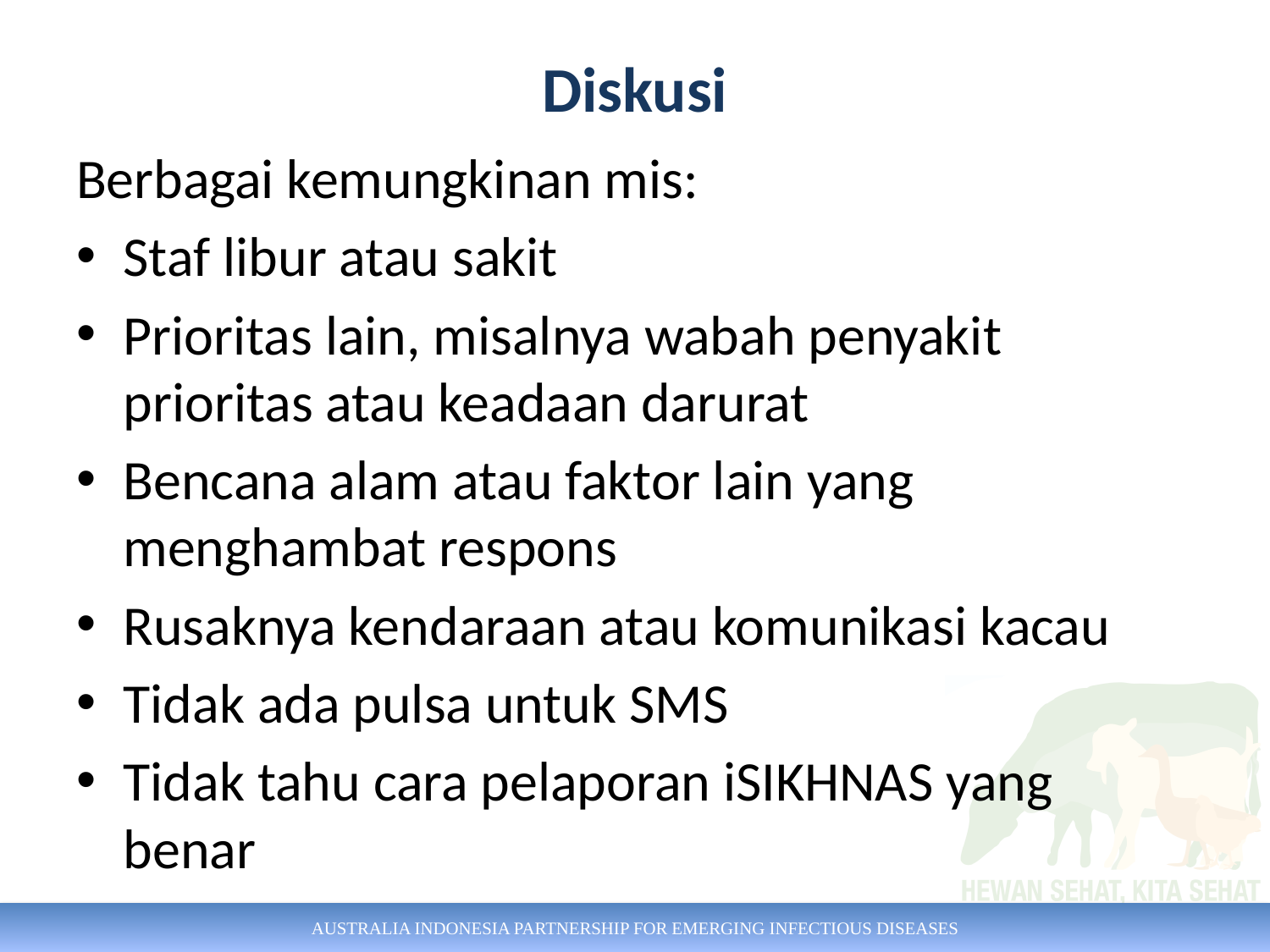

# Diskusi
Berbagai kemungkinan mis:
Staf libur atau sakit
Prioritas lain, misalnya wabah penyakit prioritas atau keadaan darurat
Bencana alam atau faktor lain yang menghambat respons
Rusaknya kendaraan atau komunikasi kacau
Tidak ada pulsa untuk SMS
Tidak tahu cara pelaporan iSIKHNAS yang benar